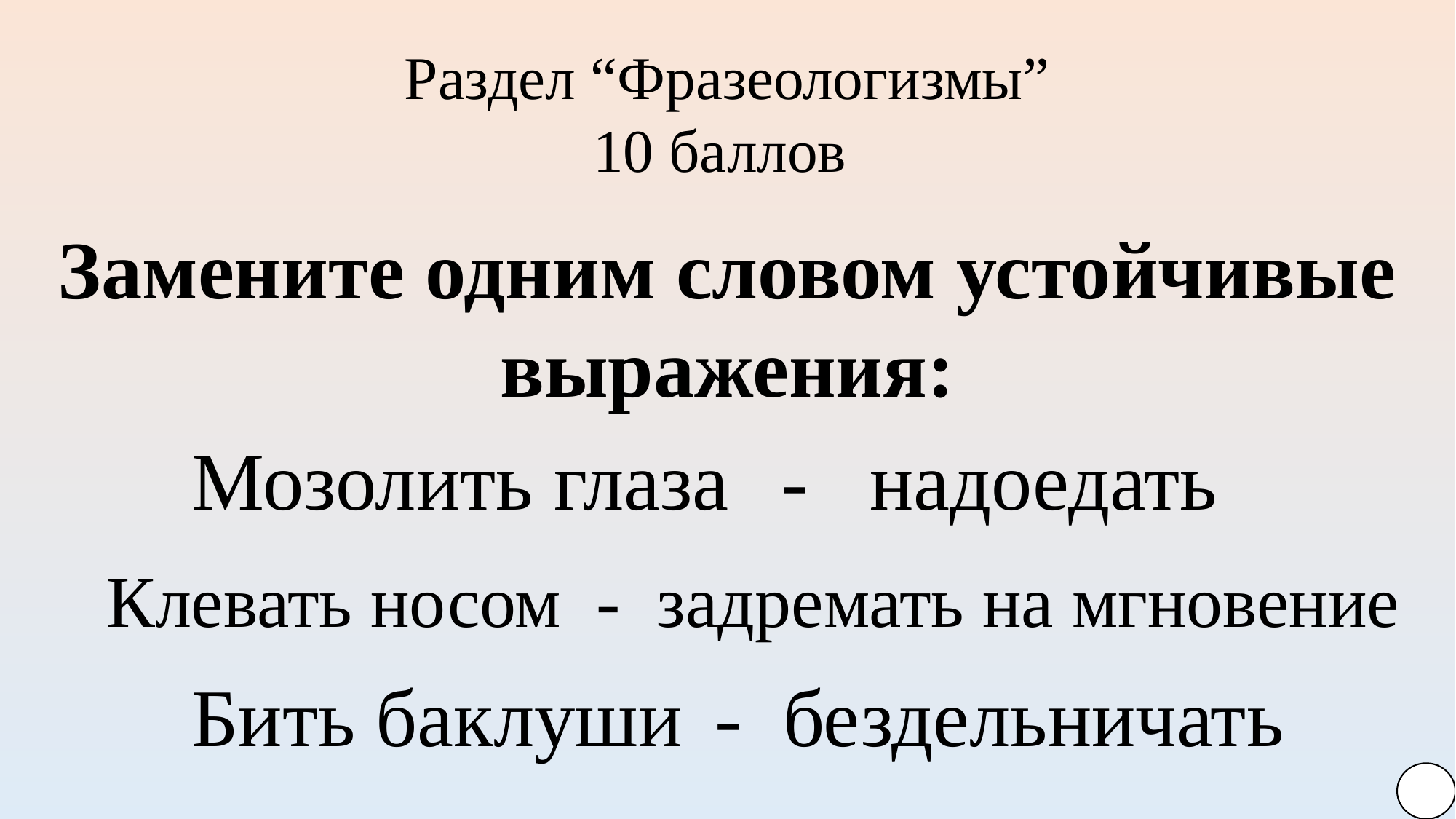

Раздел “Фразеологизмы”
10 баллов

Замените одним словом устойчивые выражения:
Мозолить глаза
 -   надоедать
Клевать носом
 -  задремать на мгновение
Бить баклуши
 -  бездельничать